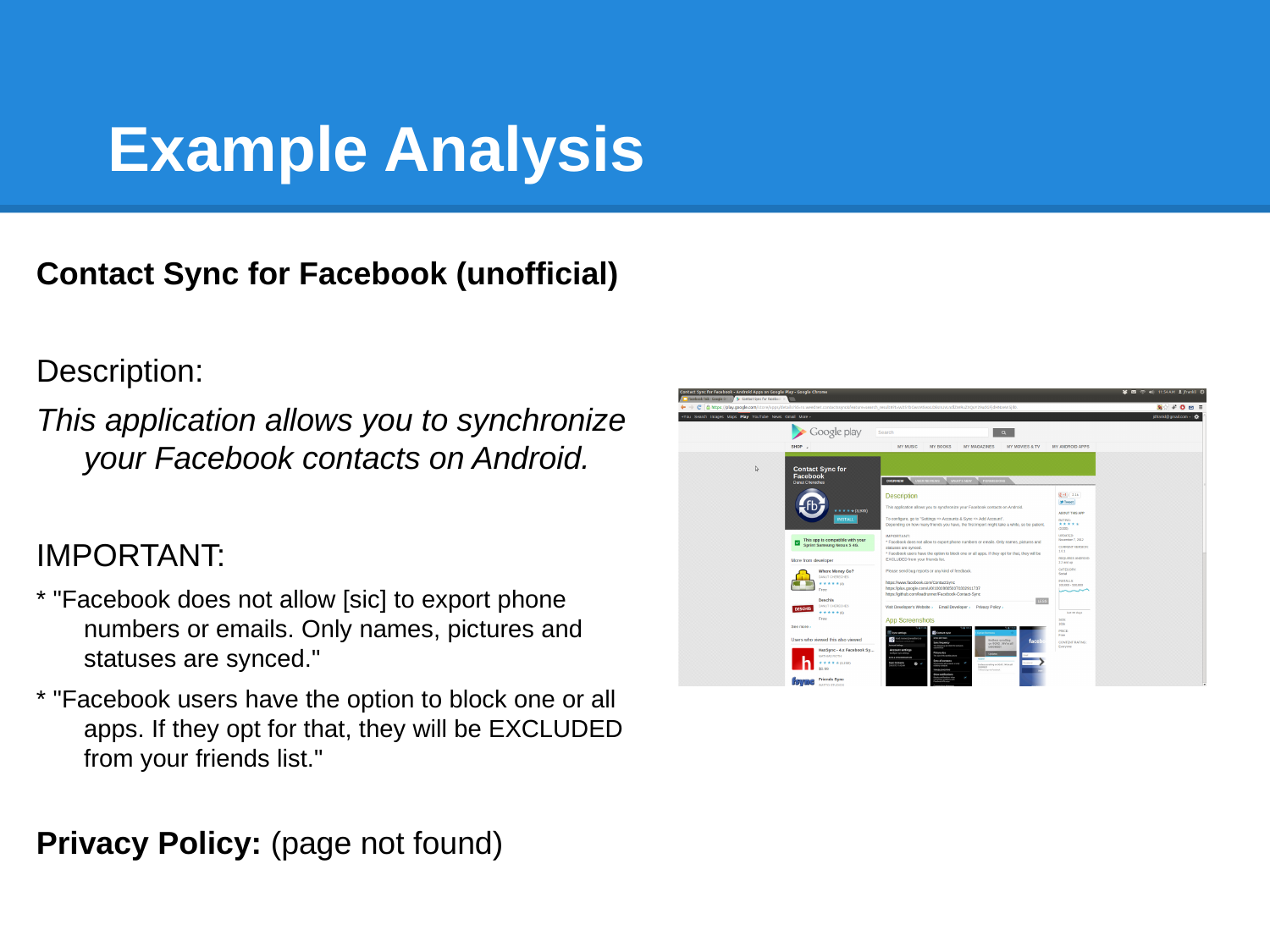

# Example Analysis
Contact Sync for Facebook (unofficial)

Description:
This application allows you to synchronize your Facebook contacts on Android.

IMPORTANT:
* "Facebook does not allow [sic] to export phone numbers or emails. Only names, pictures and statuses are synced."
* "Facebook users have the option to block one or all apps. If they opt for that, they will be EXCLUDED from your friends list."

Privacy Policy: (page not found)